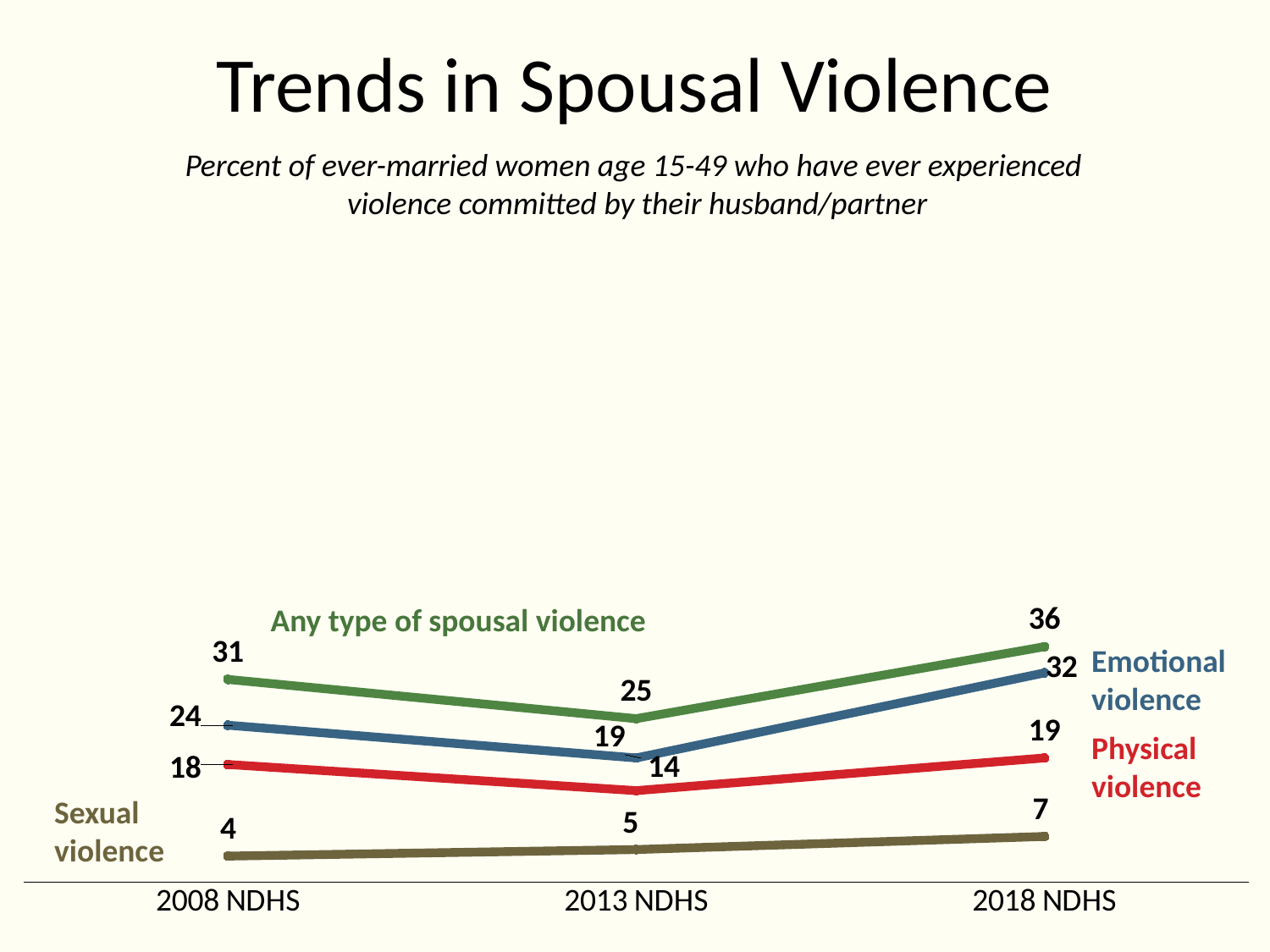

# Trends in Spousal Violence
Percent of ever-married women age 15-49 who have ever experienced
violence committed by their husband/partner

### Chart

| Category | Physical violence | Sexual violence | Emotional violence | Physical, sexual, or emotional violence |
|---|---|---|---|---|
| 2008 NDHS | 18.0 | 4.0 | 24.0 | 31.0 |
| 2013 NDHS | 14.0 | 5.0 | 19.0 | 25.0 |
| 2018 NDHS | 19.0 | 7.0 | 32.0 | 36.0 |
Any type of spousal violence
Emotional
violence
Physical
violence
Sexual
violence